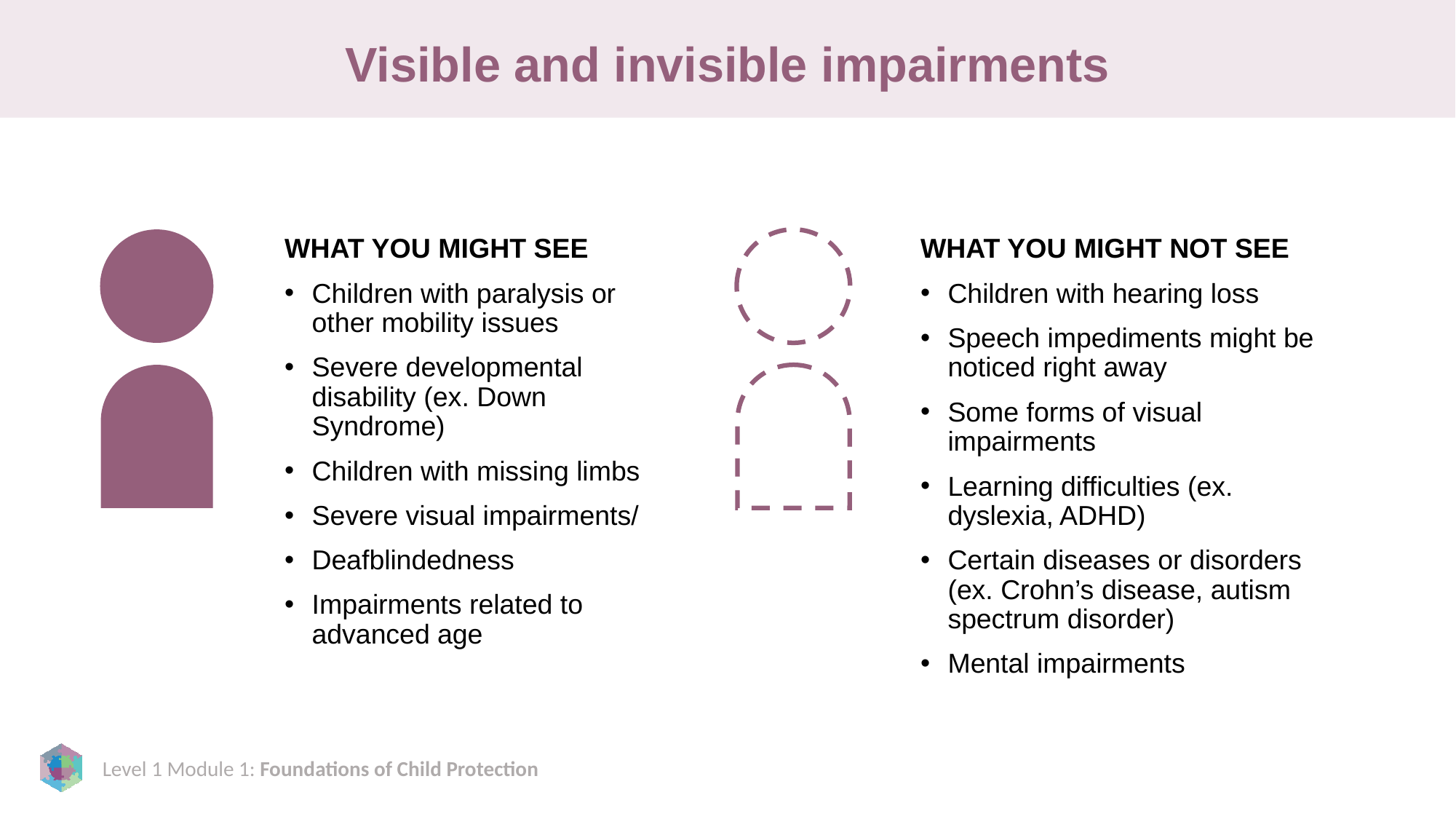

# Visible and invisible impairments
WHAT YOU MIGHT NOT SEE
Children with hearing loss
Speech impediments might be noticed right away
Some forms of visual impairments
Learning difficulties (ex. dyslexia, ADHD)
Certain diseases or disorders (ex. Crohn’s disease, autism spectrum disorder)
Mental impairments

WHAT YOU MIGHT SEE
Children with paralysis or other mobility issues
Severe developmental disability (ex. Down Syndrome)
Children with missing limbs
Severe visual impairments/
Deafblindedness
Impairments related to advanced age